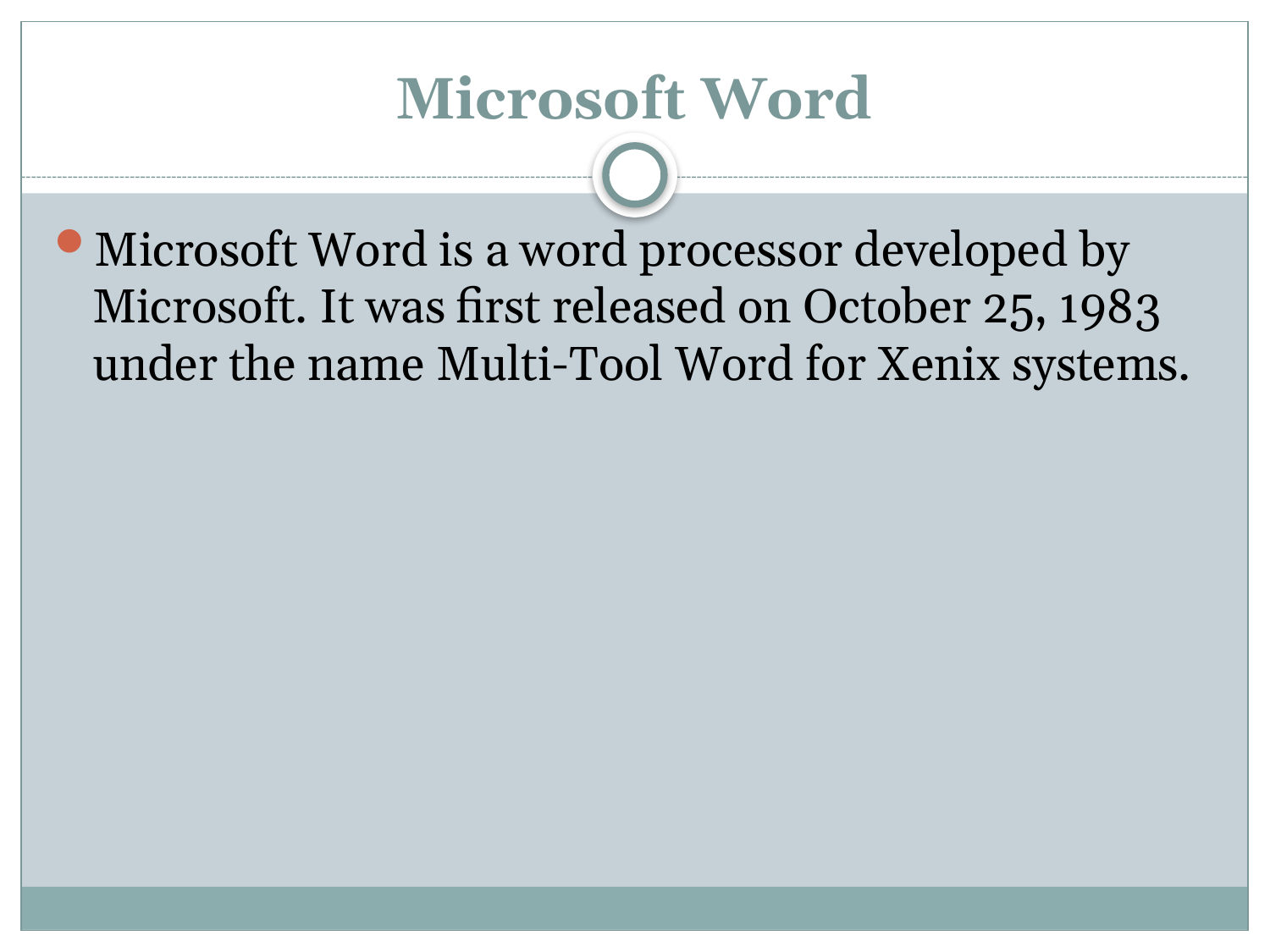

# Microsoft Word
Microsoft Word is a word processor developed by Microsoft. It was first released on October 25, 1983 under the name Multi-Tool Word for Xenix systems.